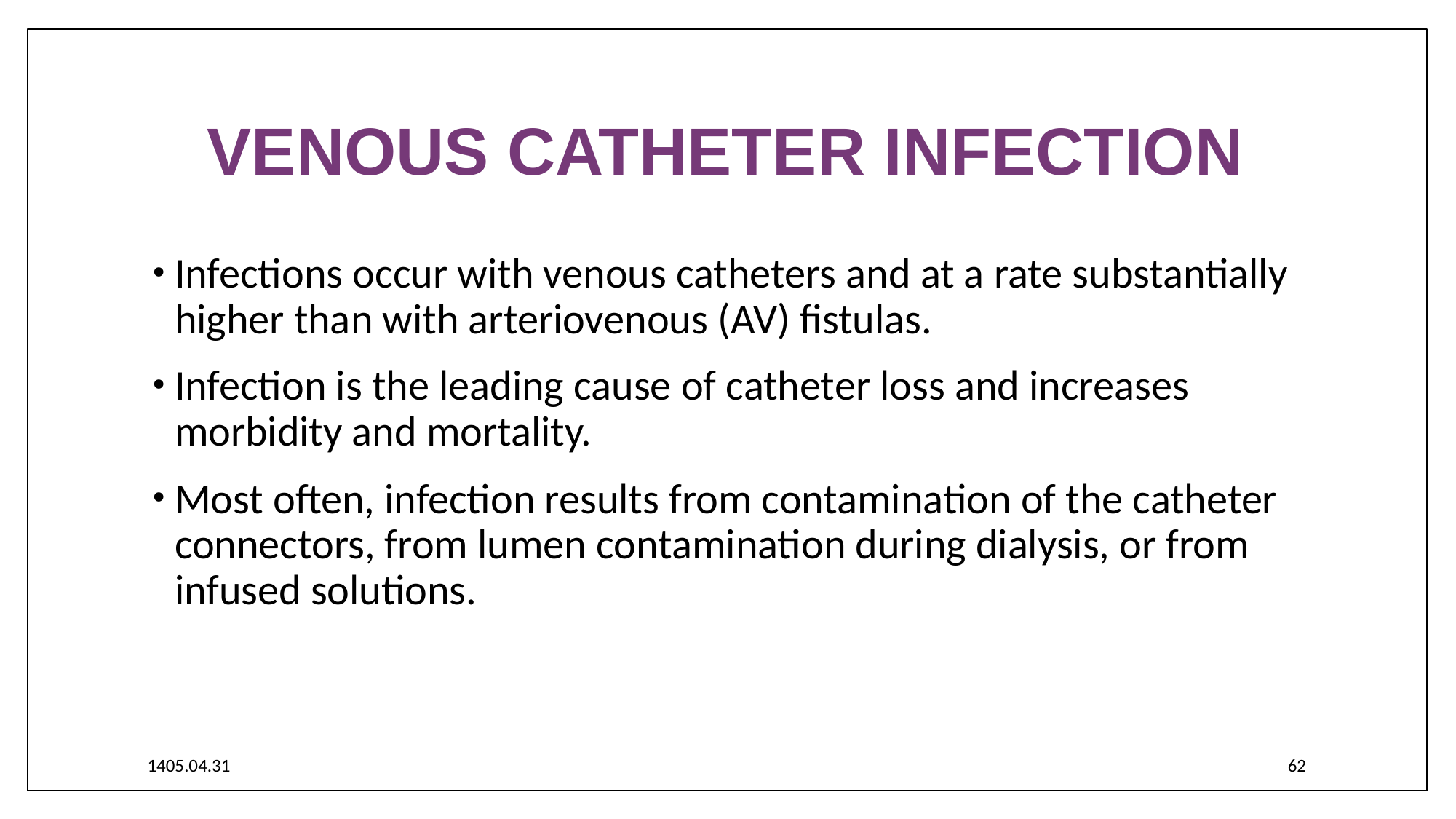

# VENOUS CATHETER INFECTION
Infections occur with venous catheters and at a rate substantially higher than with arteriovenous (AV) fistulas.
Infection is the leading cause of catheter loss and increases morbidity and mortality.
Most often, infection results from contamination of the catheter connectors, from lumen contamination during dialysis, or from infused solutions.
1405.04.31
62